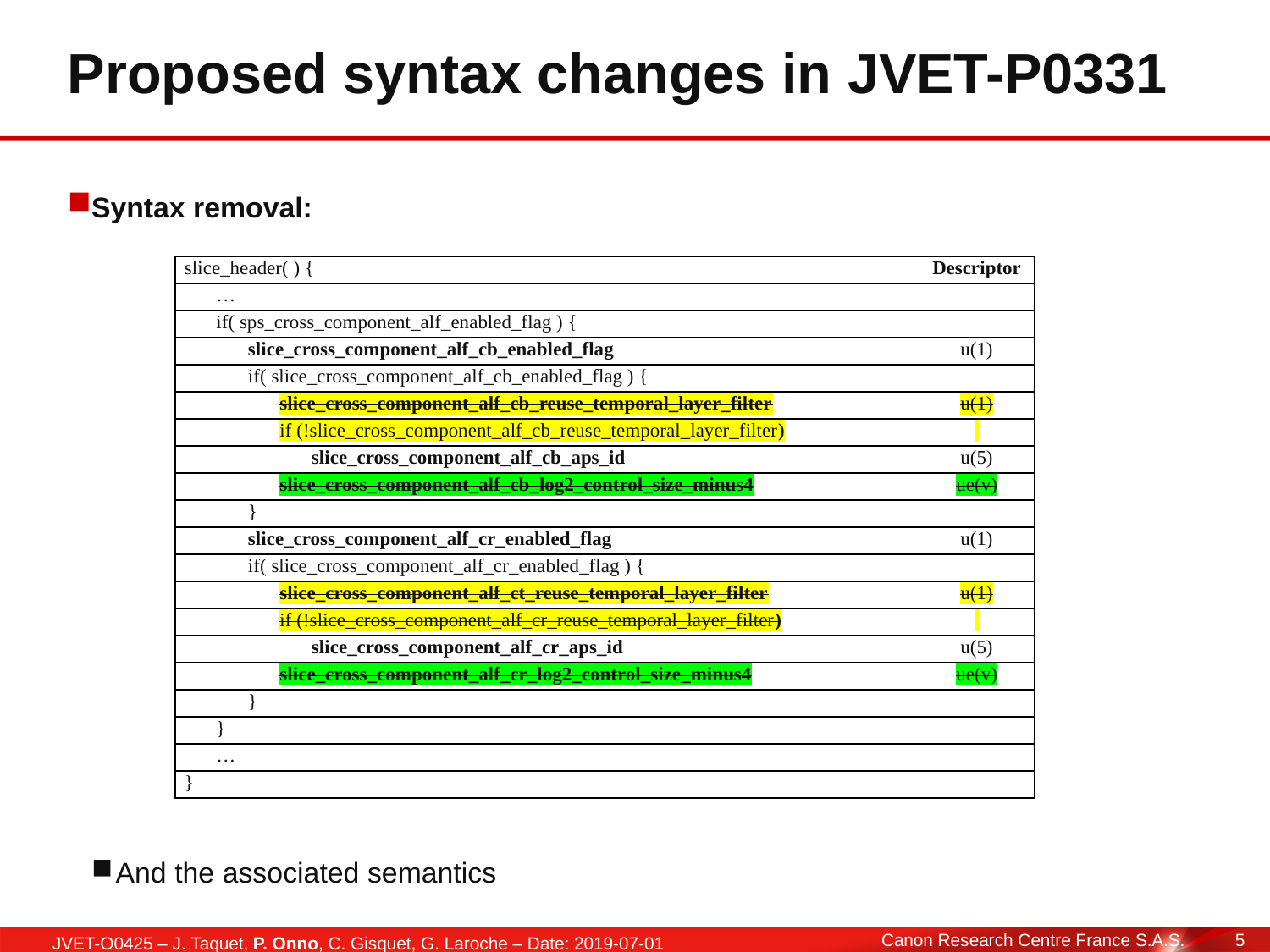

# Proposed syntax changes in JVET-P0331
Syntax removal:

And the associated semantics
| slice\_header( ) { | Descriptor |
| --- | --- |
| … |  |
| if( sps\_cross\_component\_alf\_enabled\_flag ) { |  |
| slice\_cross\_component\_alf\_cb\_enabled\_flag | u(1) |
| if( slice\_cross\_component\_alf\_cb\_enabled\_flag ) { |  |
| slice\_cross\_component\_alf\_cb\_reuse\_temporal\_layer\_filter | u(1) |
| if (!slice\_cross\_component\_alf\_cb\_reuse\_temporal\_layer\_filter) |  |
| slice\_cross\_component\_alf\_cb\_aps\_id | u(5) |
| slice\_cross\_component\_alf\_cb\_log2\_control\_size\_minus4 | ue(v) |
| } |  |
| slice\_cross\_component\_alf\_cr\_enabled\_flag | u(1) |
| if( slice\_cross\_component\_alf\_cr\_enabled\_flag ) { |  |
| slice\_cross\_component\_alf\_ct\_reuse\_temporal\_layer\_filter | u(1) |
| if (!slice\_cross\_component\_alf\_cr\_reuse\_temporal\_layer\_filter) |  |
| slice\_cross\_component\_alf\_cr\_aps\_id | u(5) |
| slice\_cross\_component\_alf\_cr\_log2\_control\_size\_minus4 | ue(v) |
| } |  |
| } |  |
| … |  |
| } |  |
Canon Research Centre France S.A.S.
5